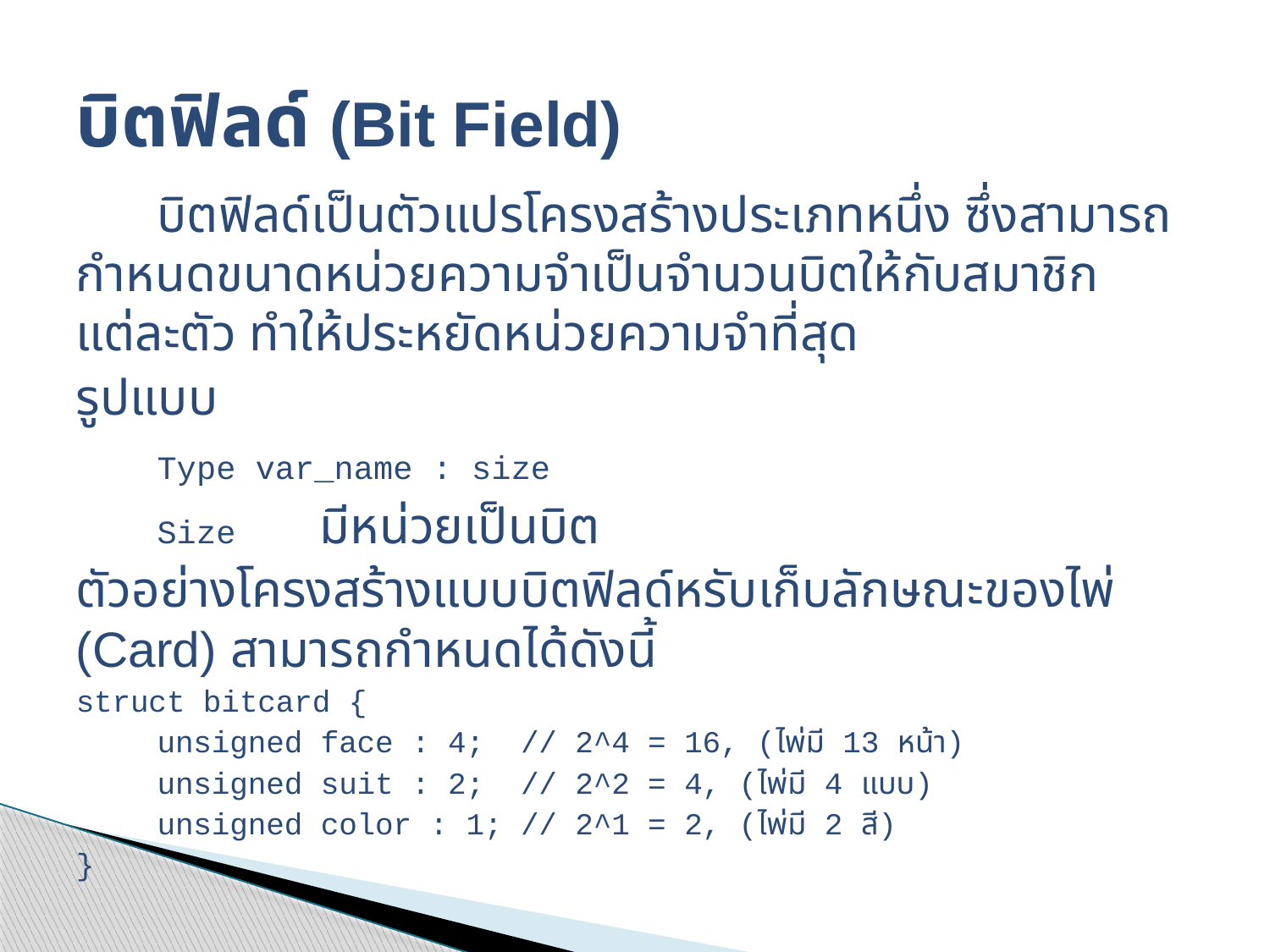

# บิตฟิลด์ (Bit Field)
	บิตฟิลด์เป็นตัวแปรโครงสร้างประเภทหนึ่ง ซึ่งสามารถกำหนดขนาดหน่วยความจำเป็นจำนวนบิตให้กับสมาชิกแต่ละตัว ทำให้ประหยัดหน่วยความจำที่สุด
รูปแบบ
	Type var_name : size
	Size 	มีหน่วยเป็นบิต
ตัวอย่างโครงสร้างแบบบิตฟิลด์หรับเก็บลักษณะของไพ่ (Card) สามารถกำหนดได้ดังนี้
struct bitcard {
	unsigned face : 4;  // 2^4 = 16, (ไพ่มี 13 หน้า)
	unsigned suit : 2;  // 2^2 = 4, (ไพ่มี 4 แบบ)
	unsigned color : 1; // 2^1 = 2, (ไพ่มี 2 สี)
}